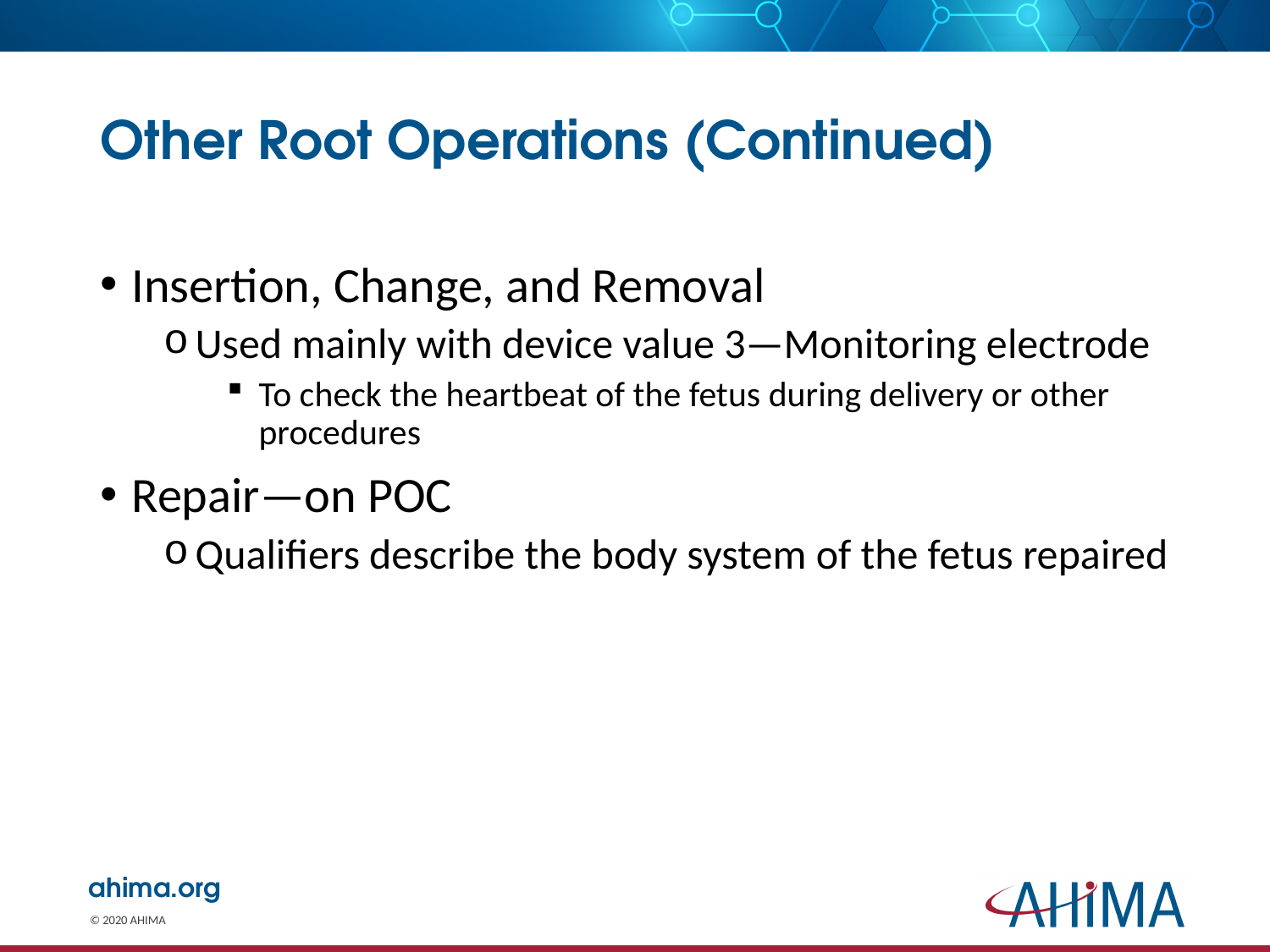

# Other Root Operations (Continued)
Insertion, Change, and Removal
Used mainly with device value 3—Monitoring electrode
To check the heartbeat of the fetus during delivery or other procedures
Repair—on POC
Qualifiers describe the body system of the fetus repaired